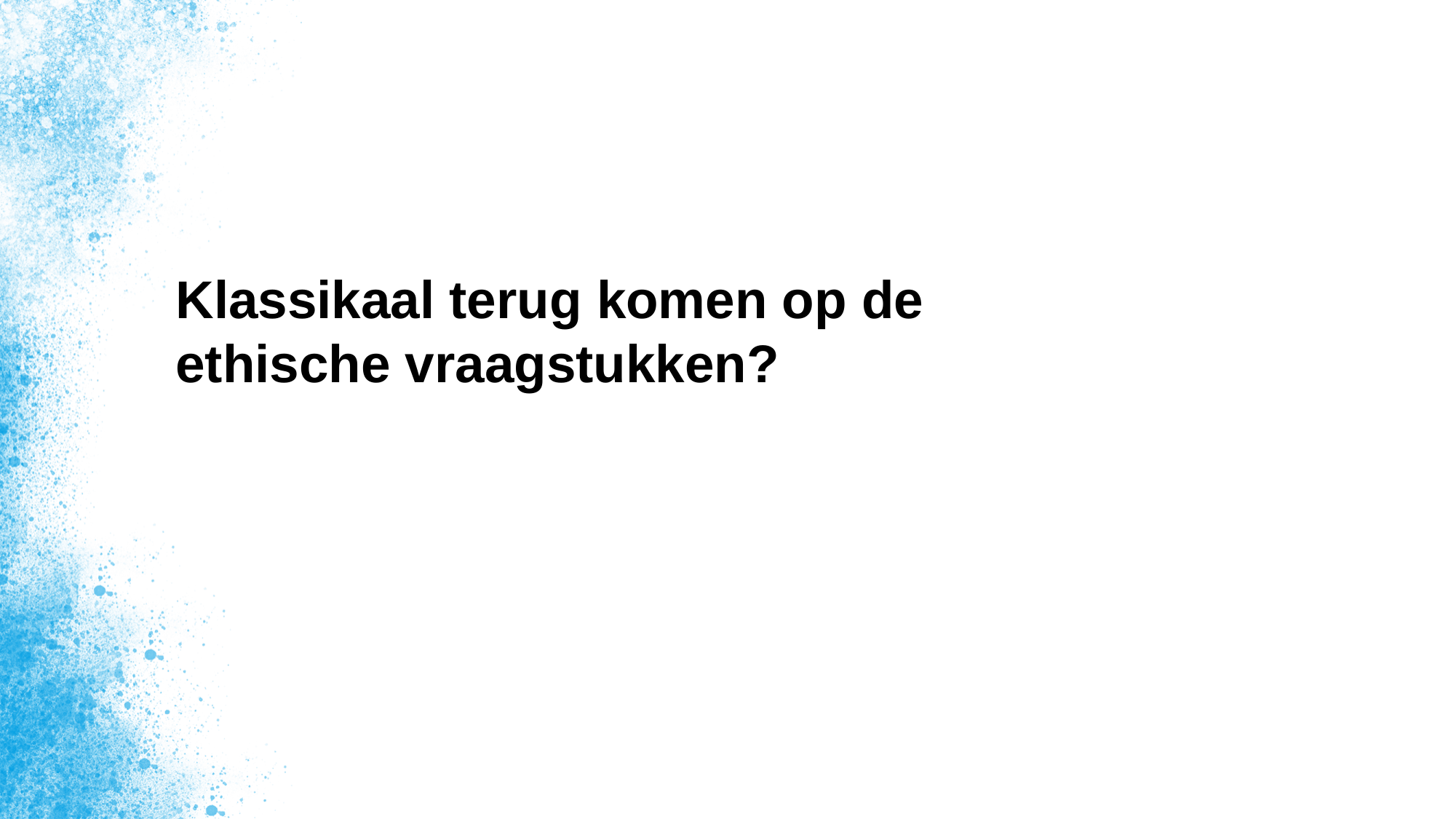

# Klassikaal terug komen op de ethische vraagstukken?